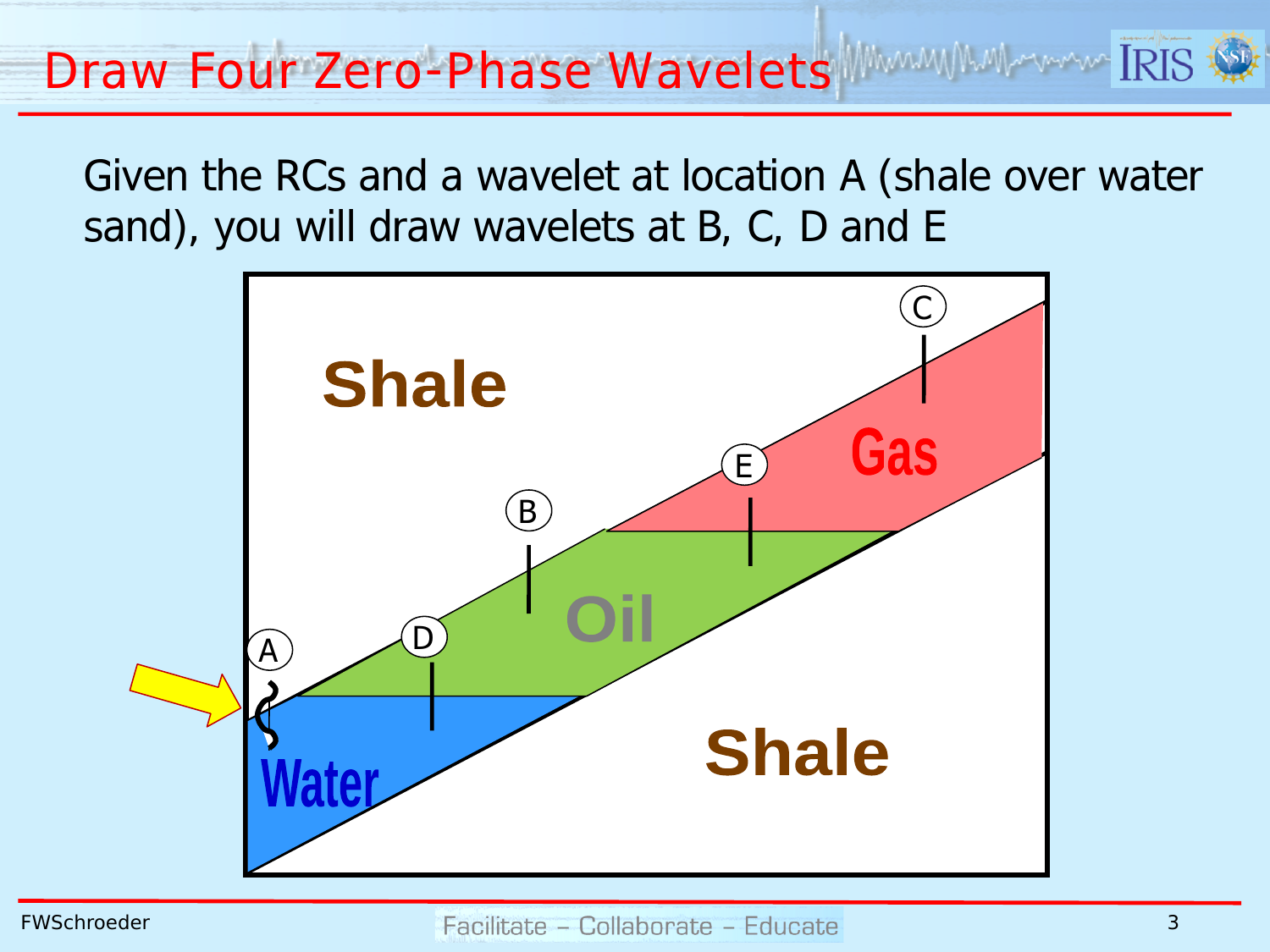

# Draw Four Zero-Phase Wavelets
Given the RCs and a wavelet at location A (shale over water sand), you will draw wavelets at B, C, D and E

C

Shale

Gas
E

B

Oil
D
A

Shale
Water